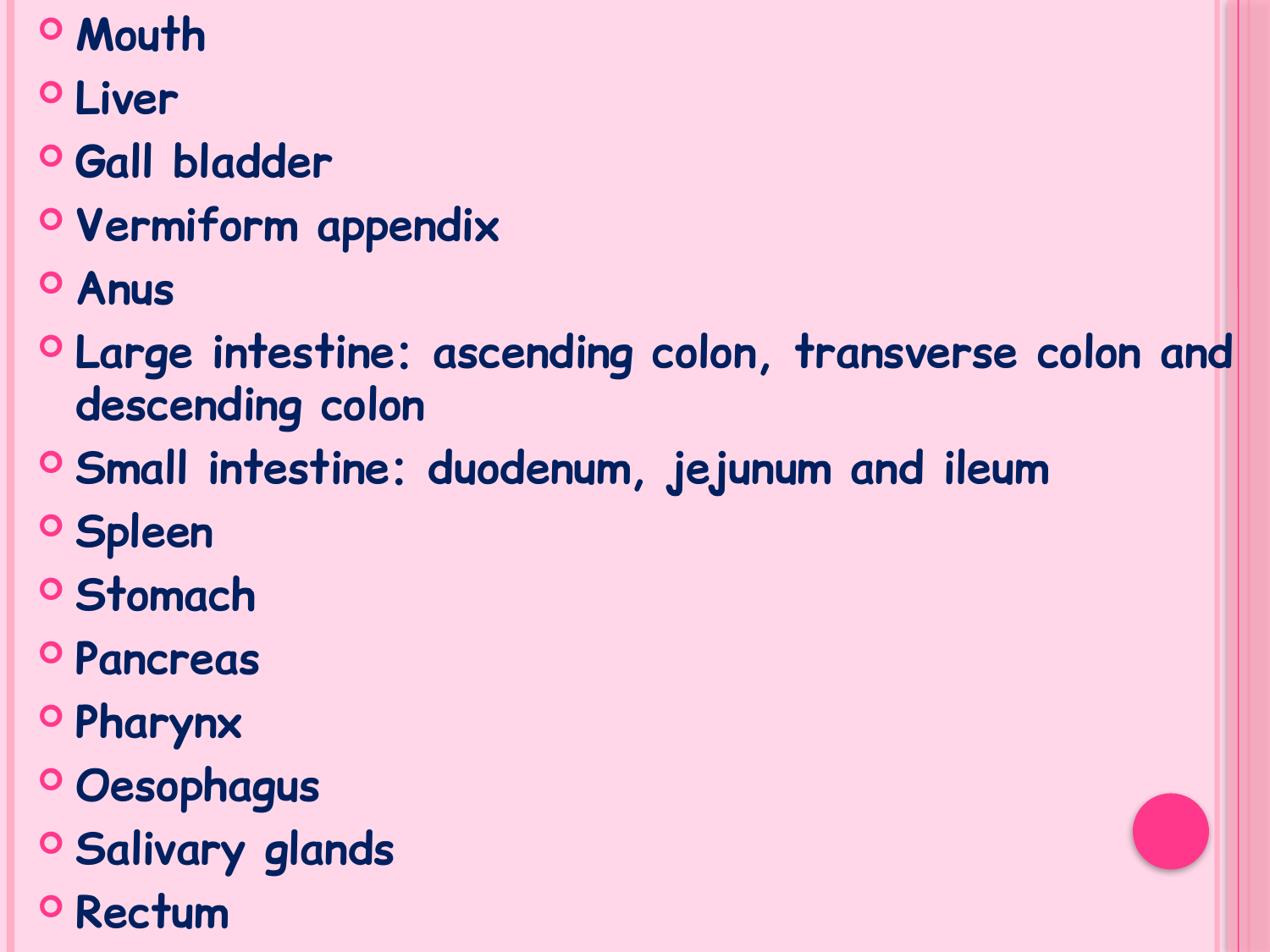

Mouth
Liver
Gall bladder
Vermiform appendix
Anus
Large intestine: ascending colon, transverse colon and descending colon
Small intestine: duodenum, jejunum and ileum
Spleen
Stomach
Pancreas
Pharynx
Oesophagus
Salivary glands
Rectum